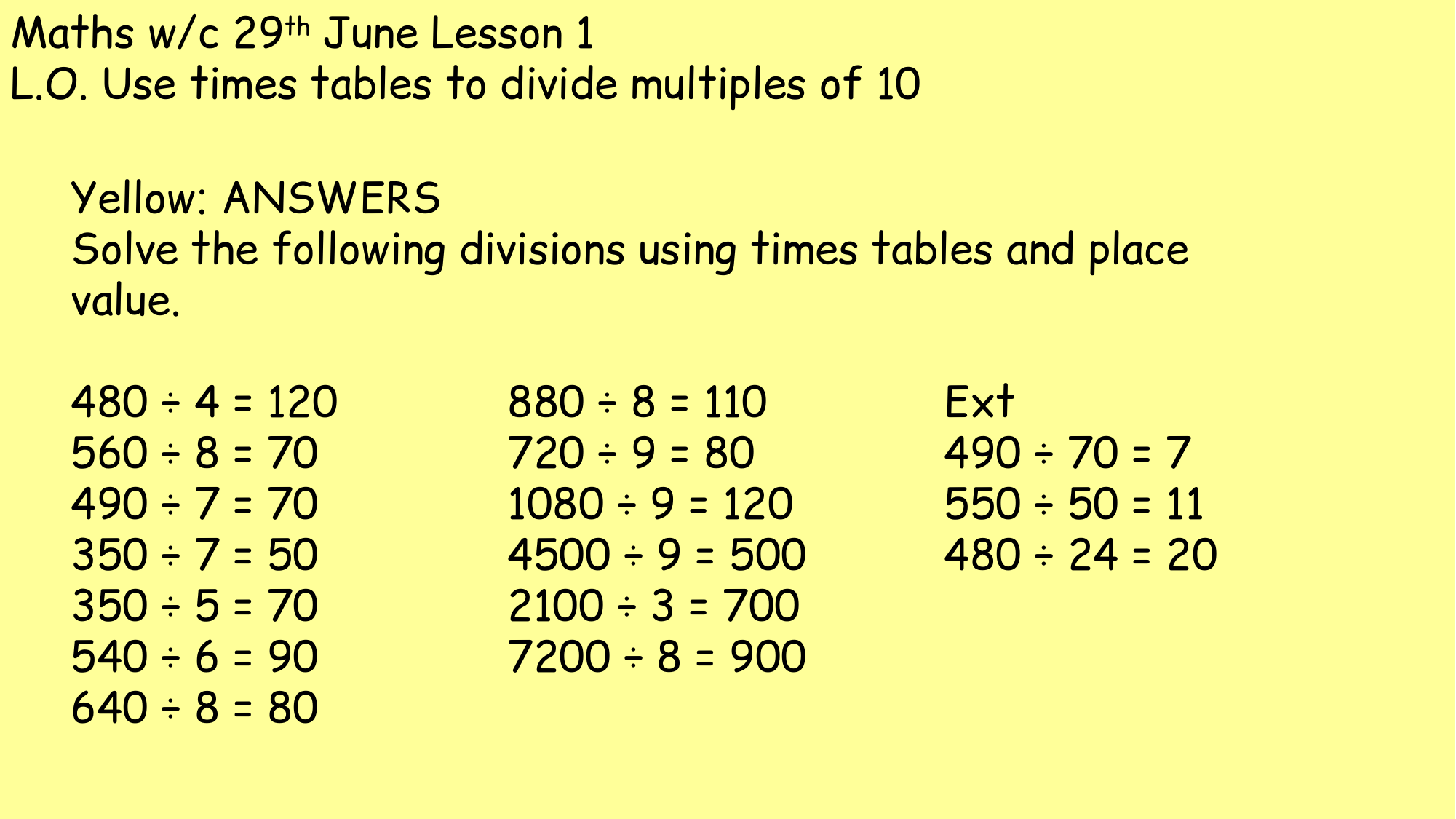

Maths w/c 29th June Lesson 1
L.O. Use times tables to divide multiples of 10
Yellow: ANSWERS
Solve the following divisions using times tables and place value.

480 ÷ 4 = 120		880 ÷ 8 = 110		Ext
560 ÷ 8 = 70	 	720 ÷ 9 = 80		490 ÷ 70 = 7
490 ÷ 7 = 70	 	1080 ÷ 9 = 120		550 ÷ 50 = 11
350 ÷ 7 = 50	 	4500 ÷ 9 = 500		480 ÷ 24 = 20
350 ÷ 5 = 70	 	2100 ÷ 3 = 700
540 ÷ 6 = 90		7200 ÷ 8 = 900
640 ÷ 8 = 80